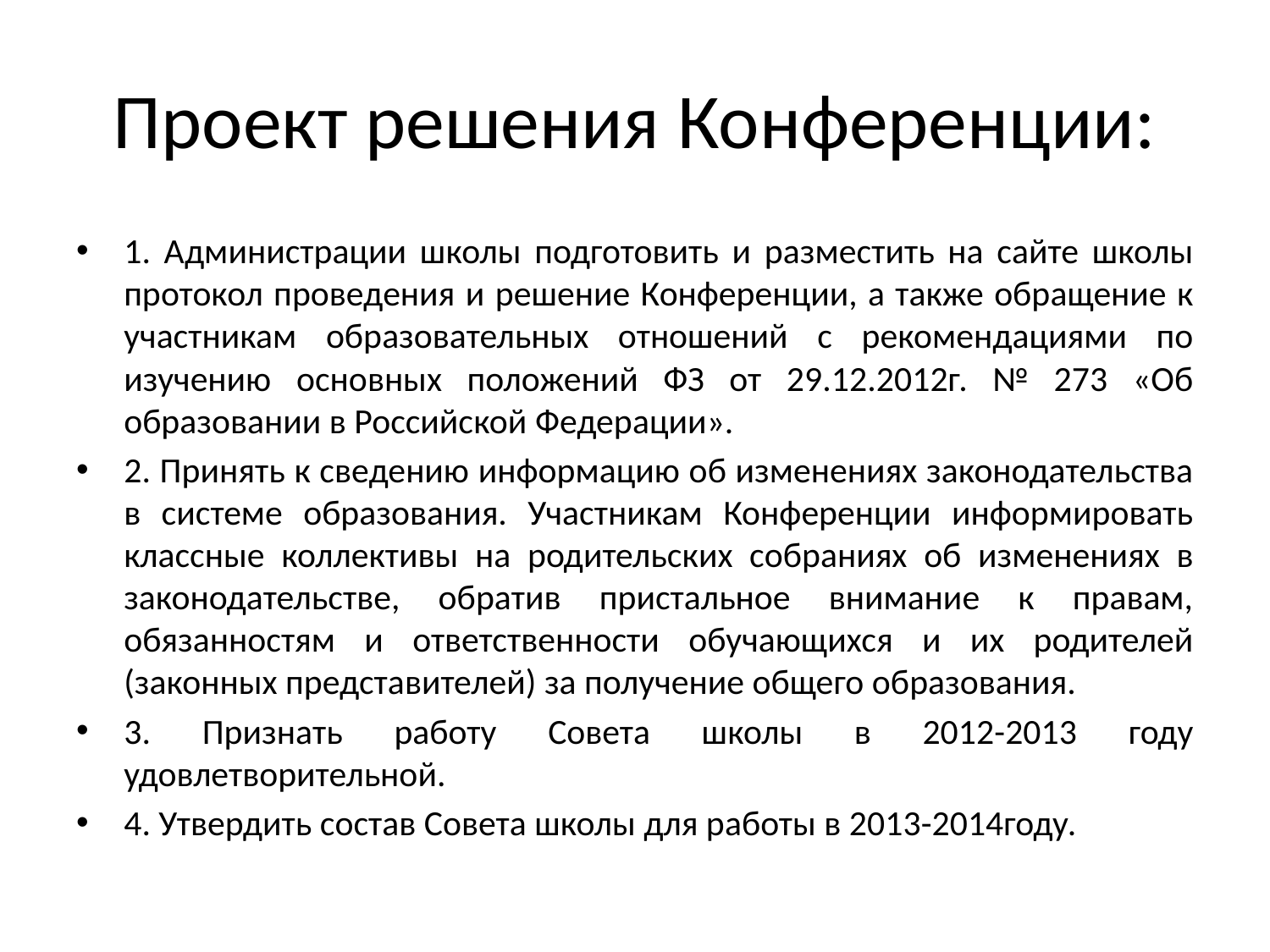

# Проект решения Конференции:
1. Администрации школы подготовить и разместить на сайте школы протокол проведения и решение Конференции, а также обращение к участникам образовательных отношений с рекомендациями по изучению основных положений ФЗ от 29.12.2012г. № 273 «Об образовании в Российской Федерации».
2. Принять к сведению информацию об изменениях законодательства в системе образования. Участникам Конференции информировать классные коллективы на родительских собраниях об изменениях в законодательстве, обратив пристальное внимание к правам, обязанностям и ответственности обучающихся и их родителей (законных представителей) за получение общего образования.
3. Признать работу Совета школы в 2012-2013 году удовлетворительной.
4. Утвердить состав Совета школы для работы в 2013-2014году.